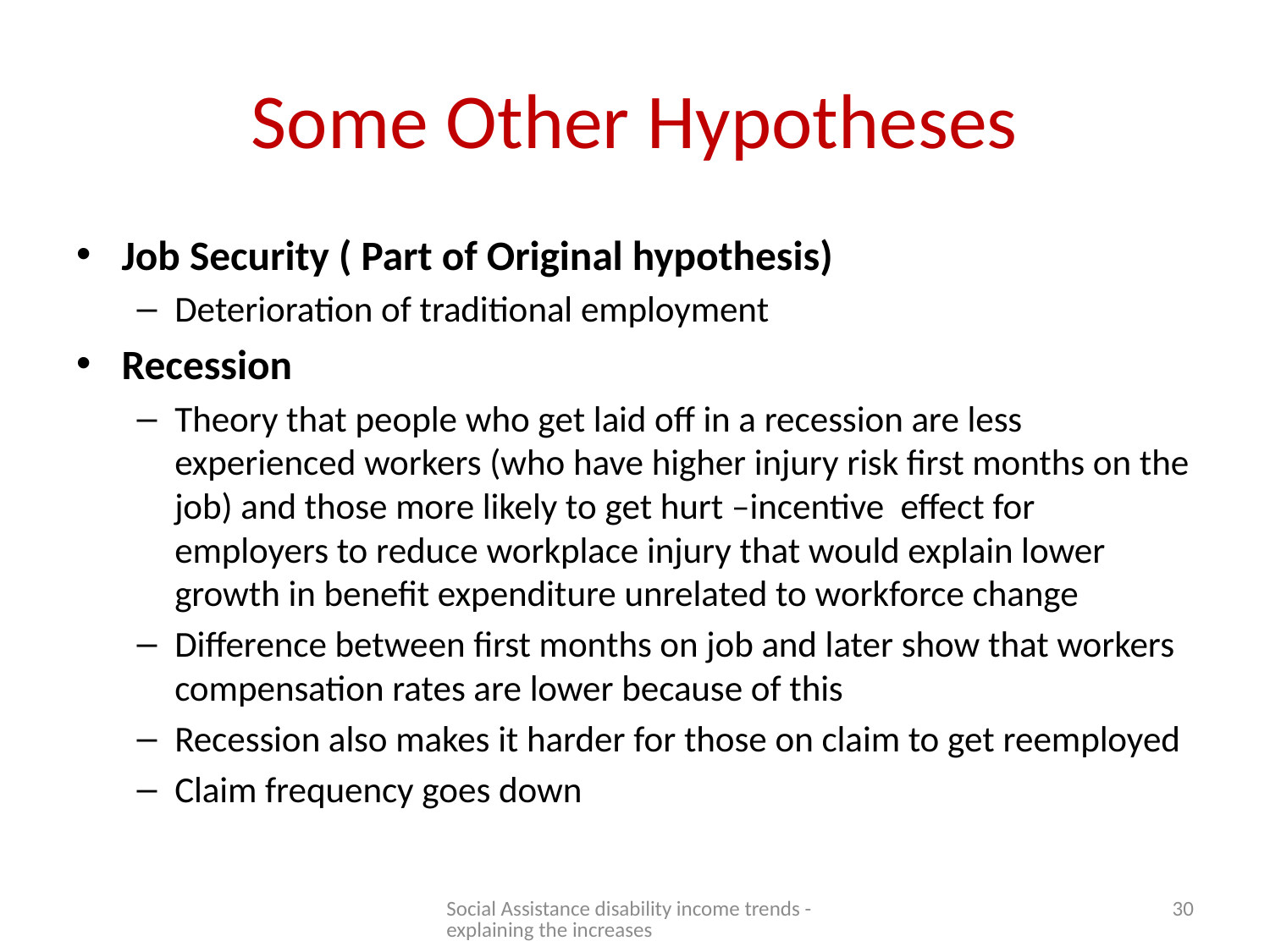

# Some Other Hypotheses
Job Security ( Part of Original hypothesis)
Deterioration of traditional employment
Recession
Theory that people who get laid off in a recession are less experienced workers (who have higher injury risk first months on the job) and those more likely to get hurt –incentive  effect for employers to reduce workplace injury that would explain lower growth in benefit expenditure unrelated to workforce change
Difference between first months on job and later show that workers compensation rates are lower because of this
Recession also makes it harder for those on claim to get reemployed
Claim frequency goes down

Social Assistance disability income trends - explaining the increases
30